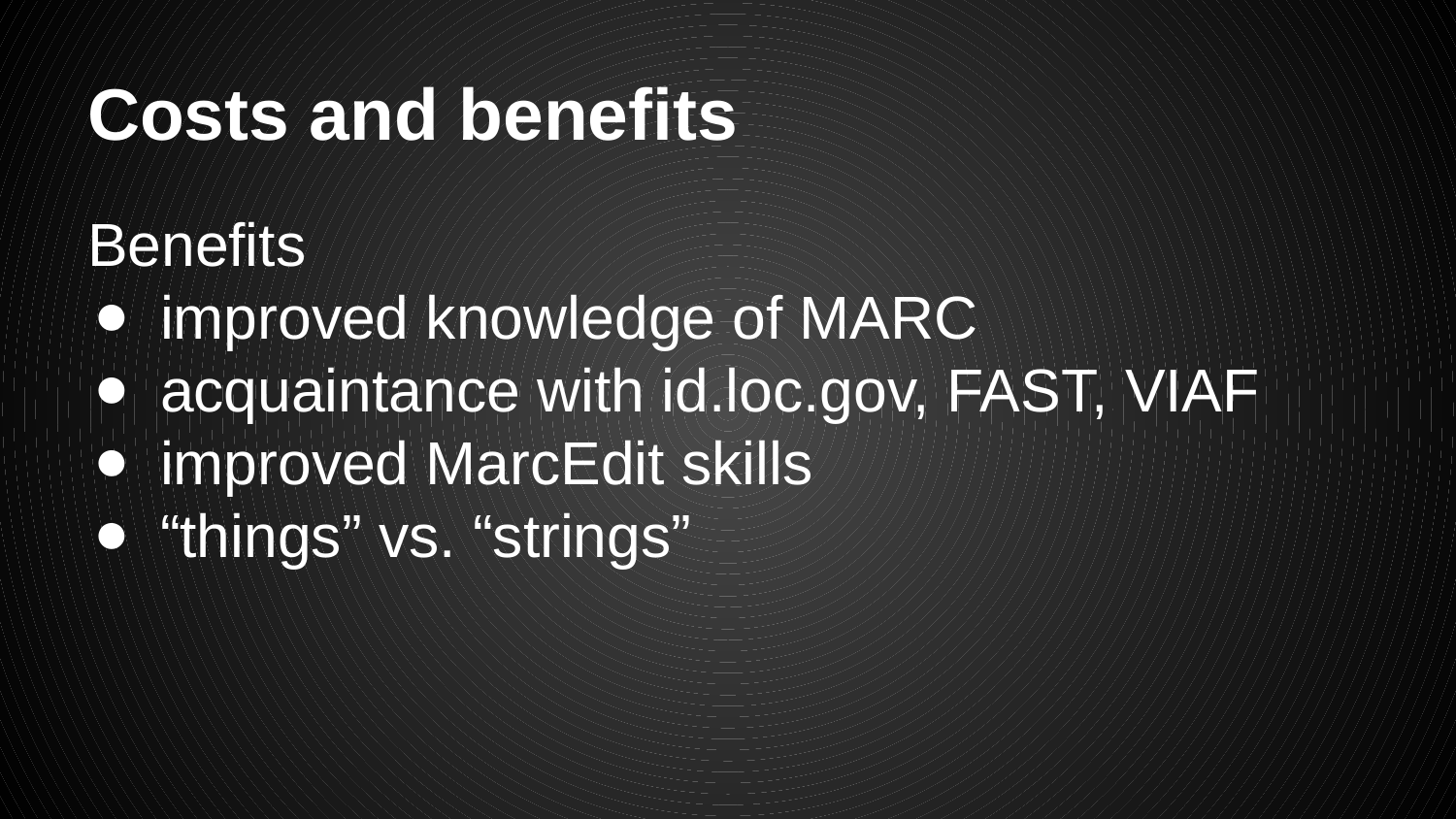

# Costs and benefits
Benefits
improved knowledge of MARC
acquaintance with id.loc.gov, FAST, VIAF
improved MarcEdit skills
“things” vs. “strings”